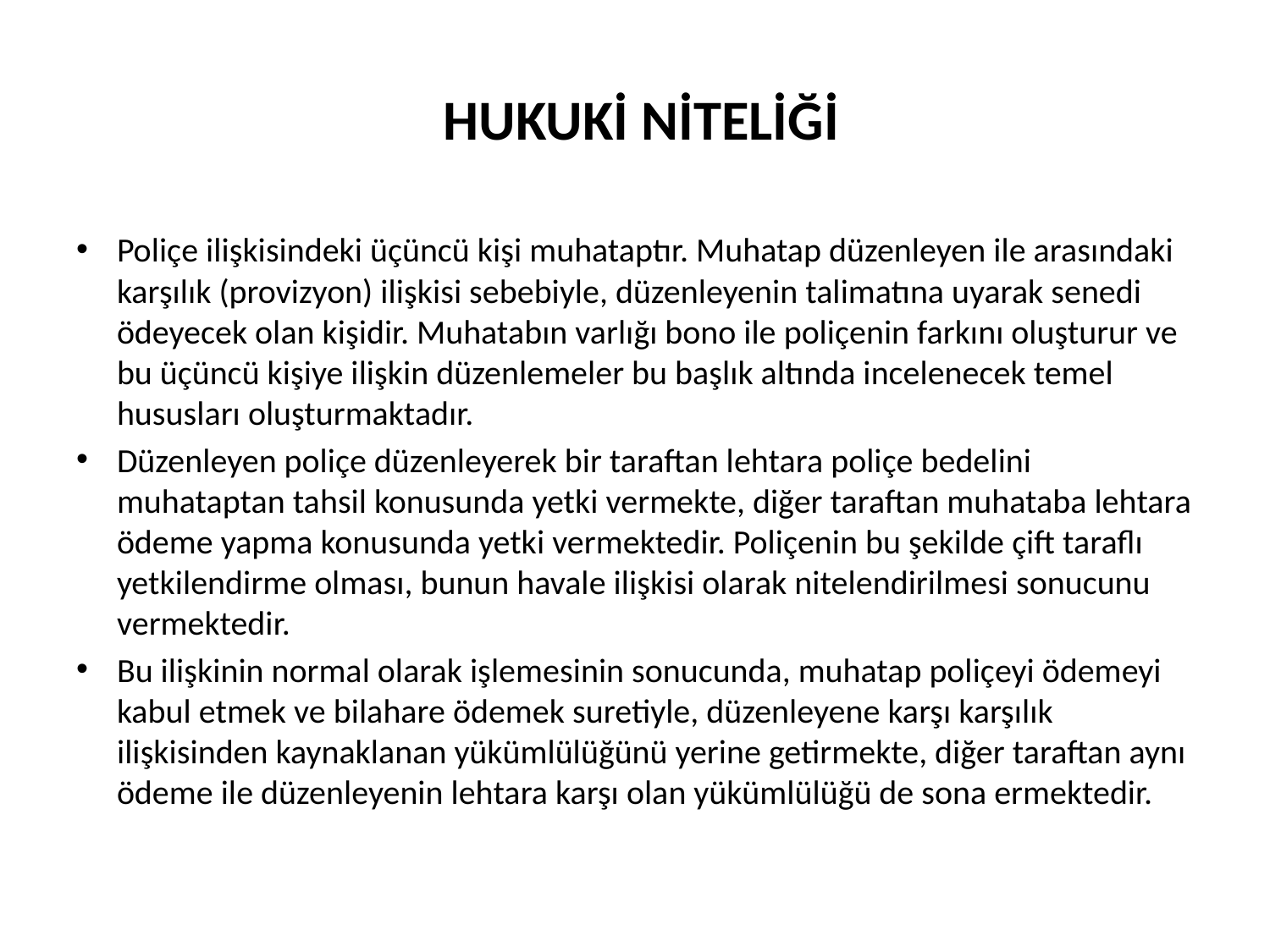

# HUKUKİ NİTELİĞİ
Poliçe ilişkisindeki üçüncü kişi muhataptır. Muhatap düzenleyen ile arasındaki karşılık (provizyon) ilişkisi sebebiyle, düzenleyenin talimatına uyarak senedi ödeyecek olan kişidir. Muhatabın varlığı bono ile poliçenin farkını oluşturur ve bu üçüncü kişiye ilişkin düzenlemeler bu başlık altında incelenecek temel hususları oluşturmaktadır.
Düzenleyen poliçe düzenleyerek bir taraftan lehtara poliçe bedelini muhataptan tahsil konusunda yetki vermekte, diğer taraftan muhataba lehtara ödeme yapma konusunda yetki vermektedir. Poliçenin bu şekilde çift taraflı yetkilendirme olması, bunun havale ilişkisi olarak nitelendirilmesi sonucunu vermektedir.
Bu ilişkinin normal olarak işlemesinin sonucunda, muhatap poliçeyi ödemeyi kabul etmek ve bilahare ödemek suretiyle, düzenleyene karşı karşılık ilişkisinden kaynaklanan yükümlülüğünü yerine getirmekte, diğer taraftan aynı ödeme ile düzenleyenin lehtara karşı olan yükümlülüğü de sona ermektedir.